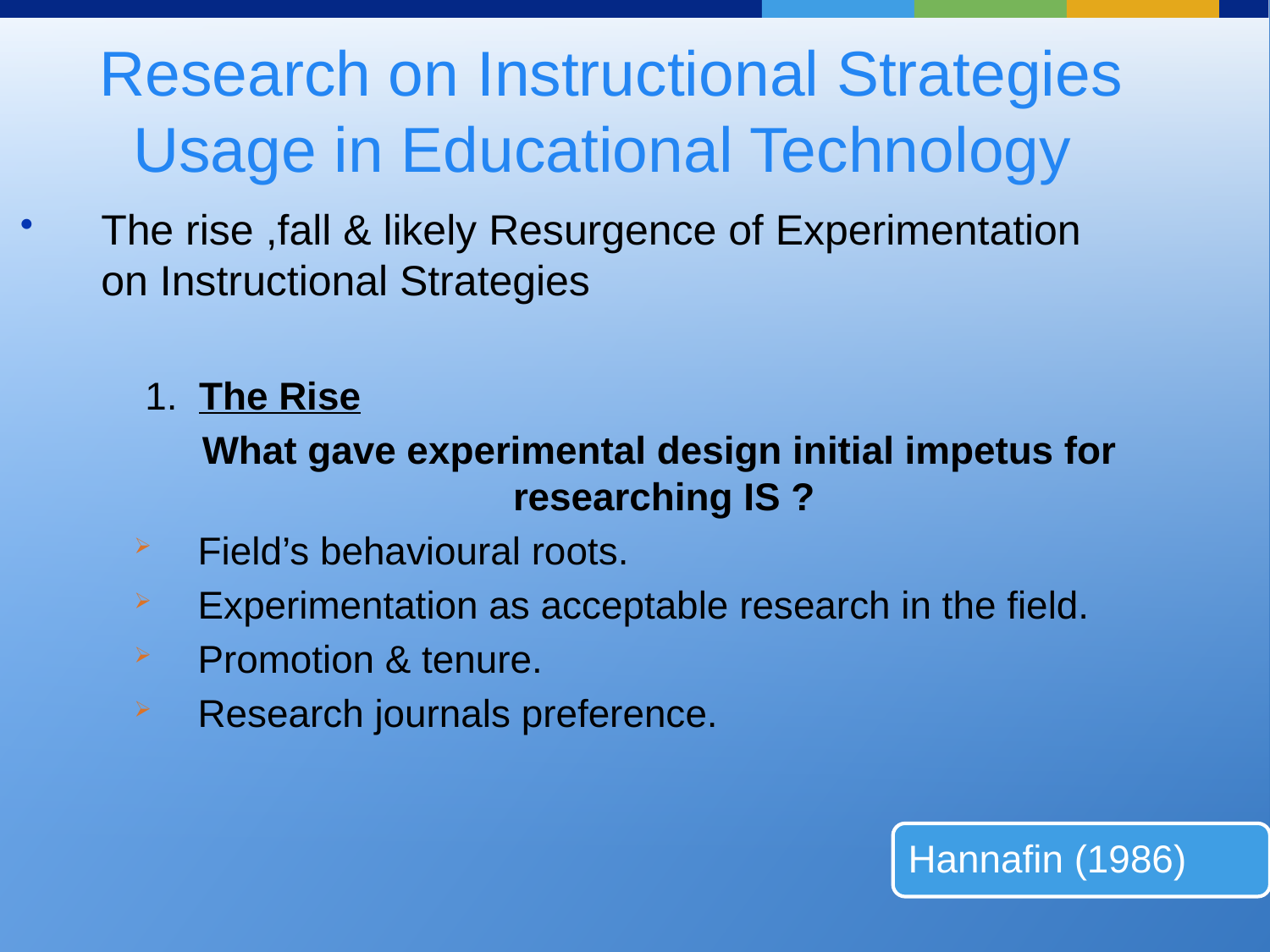

Research on Instructional Strategies Usage in Educational Technology
The rise ,fall & likely Resurgence of Experimentation on Instructional Strategies

 1.  The Rise
     What gave experimental design initial impetus for researching IS ?
Field’s behavioural roots.
Experimentation as acceptable research in the field.
Promotion & tenure.
Research journals preference.

Hannafin (1986)